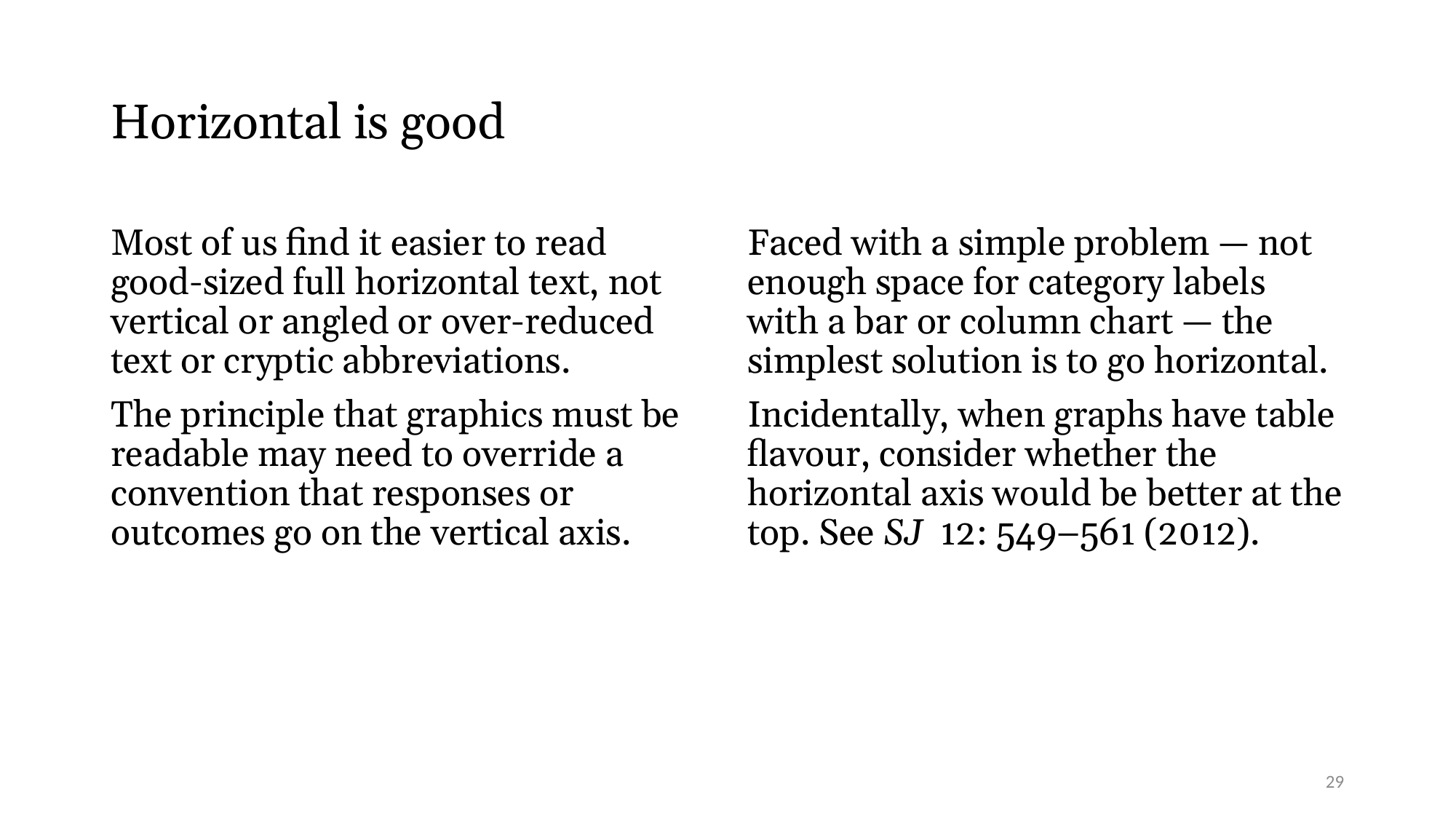

# Horizontal is good
Most of us find it easier to read good-sized full horizontal text, not vertical or angled or over-reduced text or cryptic abbreviations.
The principle that graphics must be readable may need to override a convention that responses or outcomes go on the vertical axis.
Faced with a simple problem — not enough space for category labels with a bar or column chart — the simplest solution is to go horizontal.
Incidentally, when graphs have table flavour, consider whether the horizontal axis would be better at the top. See SJ  12: 549–561 (2012).
29